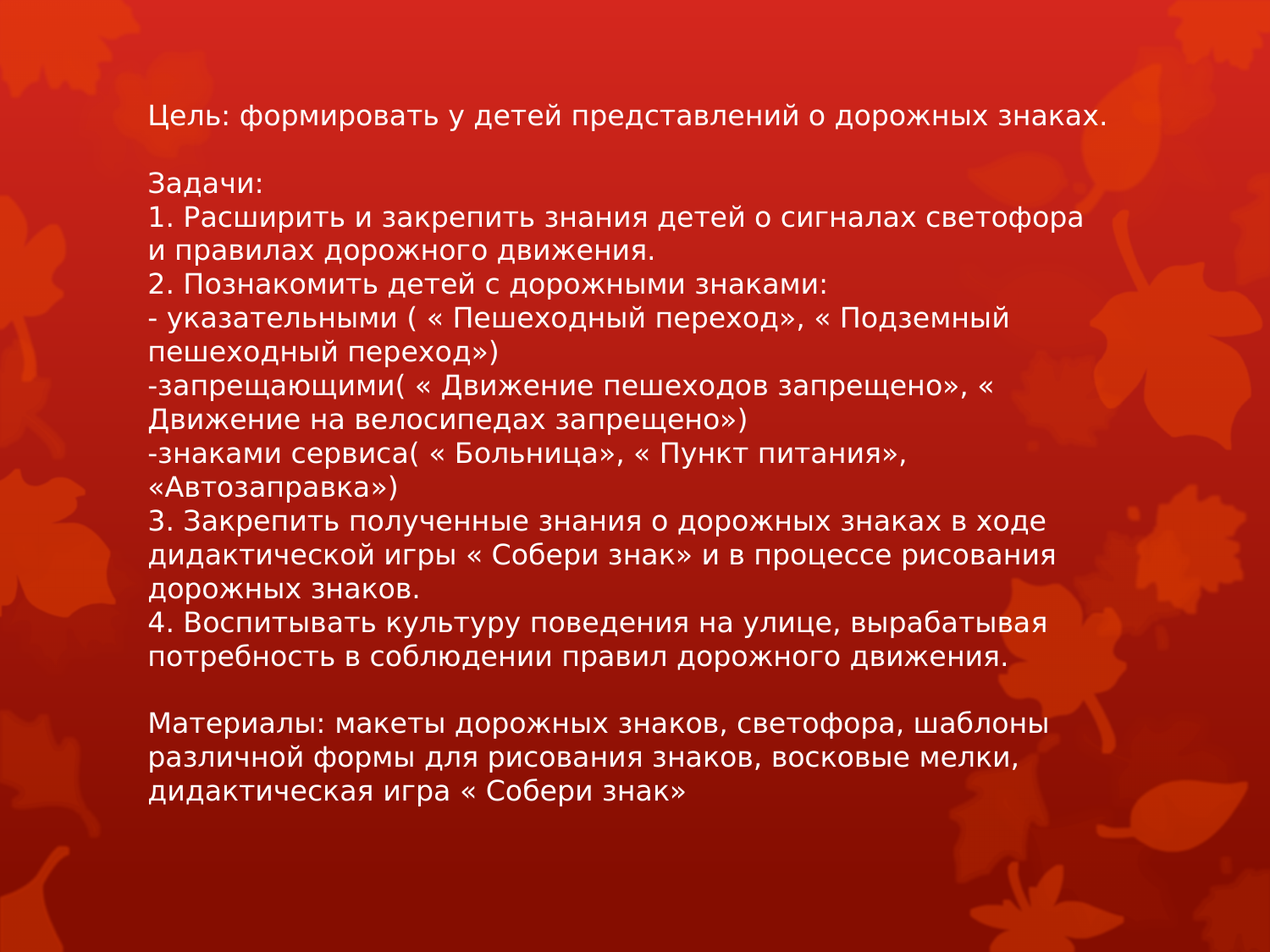

# Цель: формировать у детей представлений о дорожных знаках. Задачи: 1. Расширить и закрепить знания детей о сигналах светофора и правилах дорожного движения. 2. Познакомить детей с дорожными знаками: - указательными ( « Пешеходный переход», « Подземный пешеходный переход») -запрещающими( « Движение пешеходов запрещено», « Движение на велосипедах запрещено») -знаками сервиса( « Больница», « Пункт питания», «Автозаправка») 3. Закрепить полученные знания о дорожных знаках в ходе дидактической игры « Собери знак» и в процессе рисования дорожных знаков. 4. Воспитывать культуру поведения на улице, вырабатывая потребность в соблюдении правил дорожного движения. Материалы: макеты дорожных знаков, светофора, шаблоны различной формы для рисования знаков, восковые мелки, дидактическая игра « Собери знак»